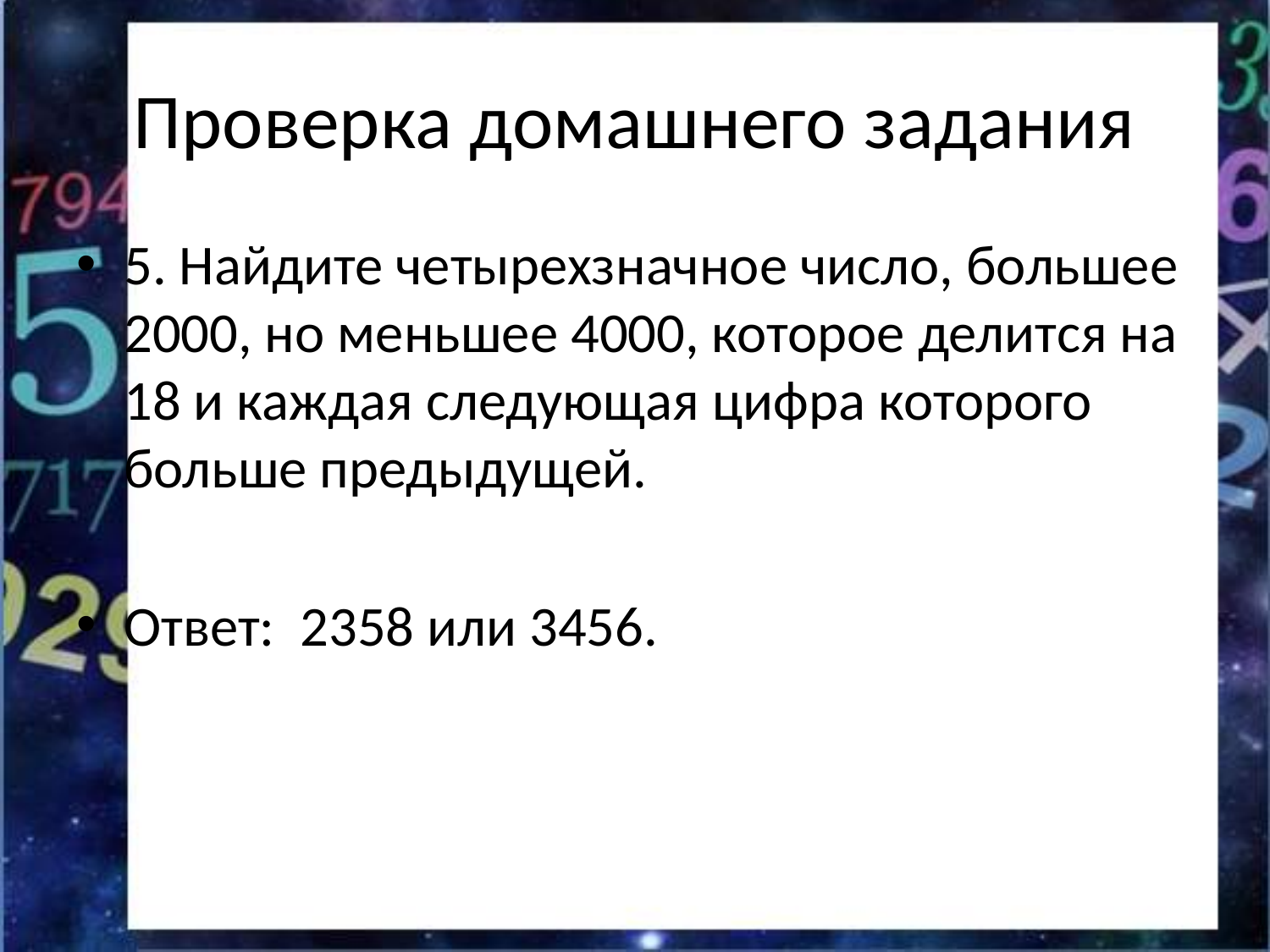

# Проверка домашнего задания
5. Найдите четырехзначное число, большее 2000, но меньшее 4000, которое делится на 18 и каждая следующая цифра которого больше предыдущей.

Ответ:  2358 или 3456.